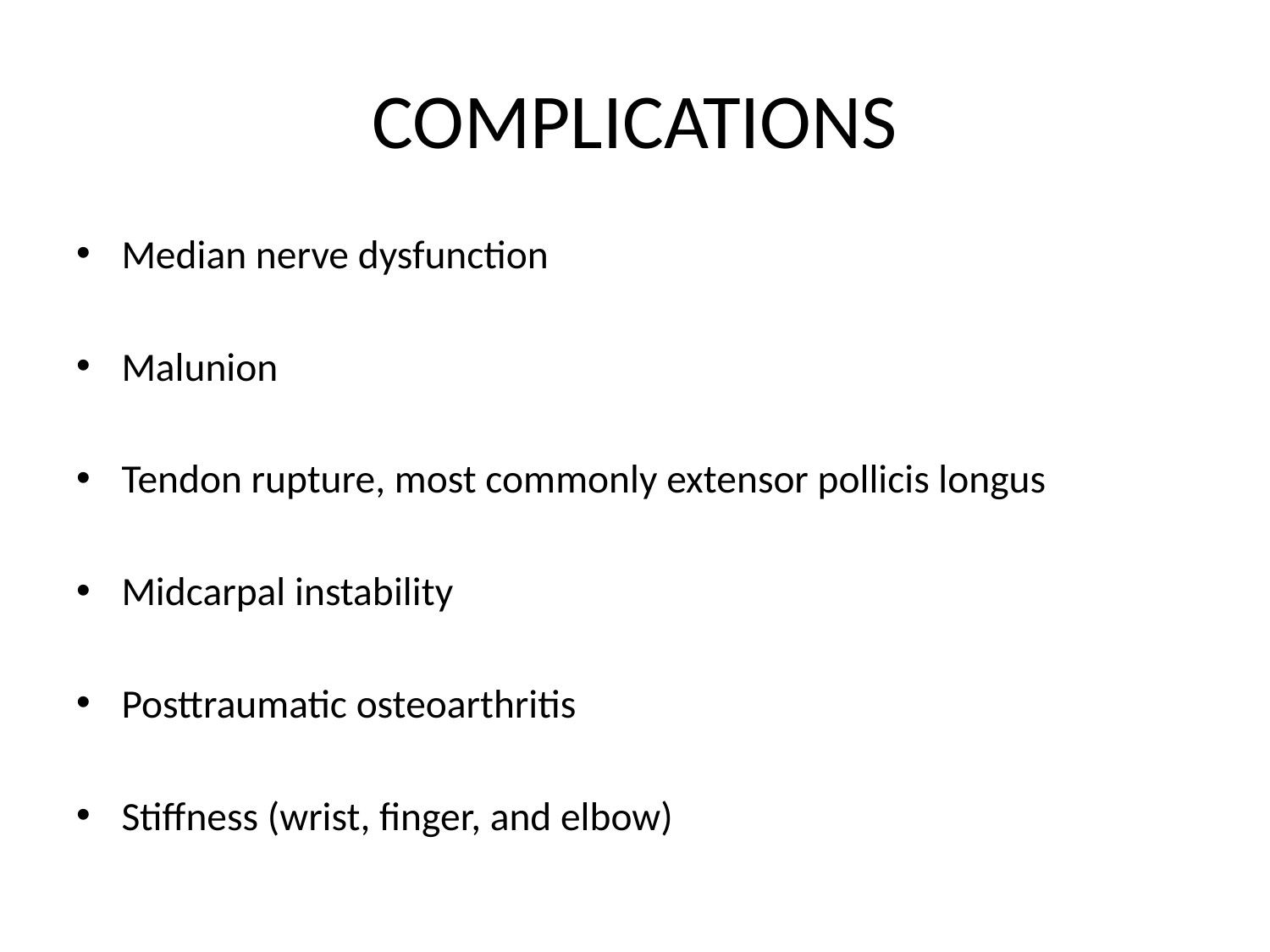

# COMPLICATIONS
Median nerve dysfunction

Malunion

Tendon rupture, most commonly extensor pollicis longus

Midcarpal instability

Posttraumatic osteoarthritis

Stiffness (wrist, finger, and elbow)